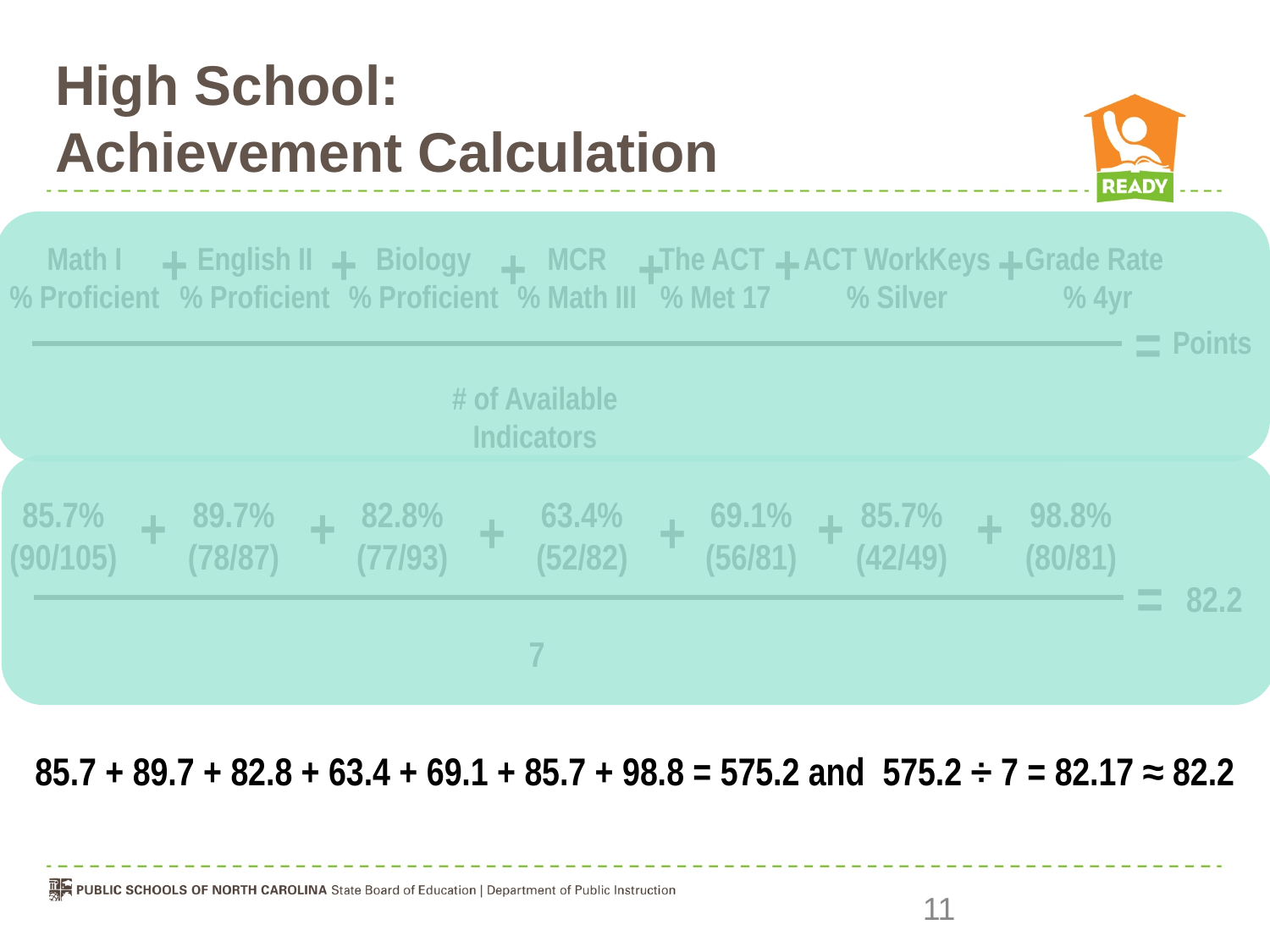

# High School: Achievement Calculation

+
+
+
+
+
+
Math I
% Proficient
English II
% Proficient
Biology
% Proficient
MCR
% Math III
The ACT
 % Met 17
ACT WorkKeys
% Silver
Grade Rate
 % 4yr
=
Points
# of Available Indicators

85.7%
(90/105)
+
89.7% (78/87)
+
82.8%
(77/93)
63.4%
(52/82)
69.1%
(56/81)
85.7%
(42/49)
+
+
98.8%
(80/81)
+
+
=
82.2
7
85.7 + 89.7 + 82.8 + 63.4 + 69.1 + 85.7 + 98.8 = 575.2 and  575.2 ÷ 7 = 82.17 ≈ 82.2

11